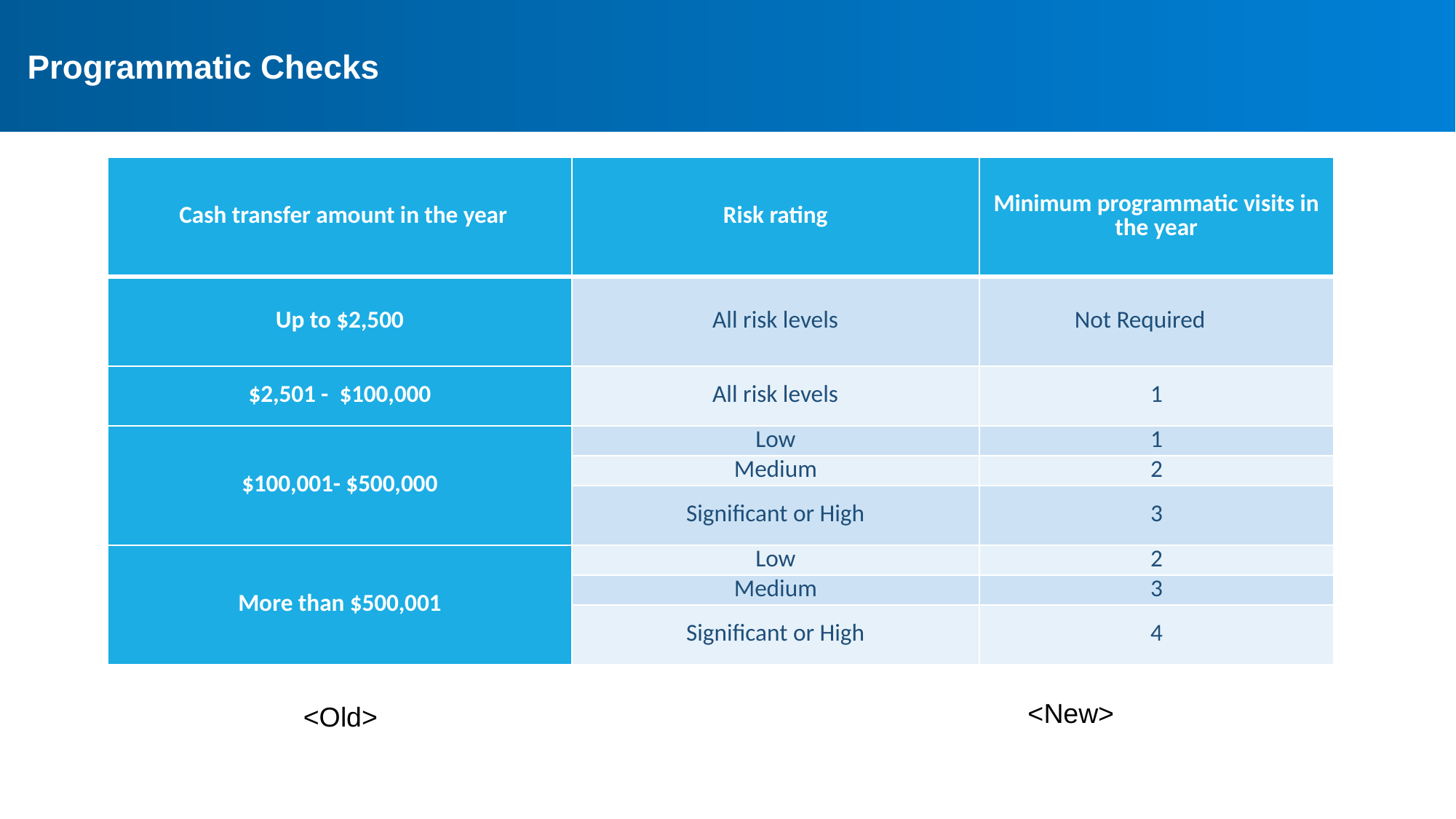

# Programmatic Checks
| Cash transfer amount in the year | Risk rating | Minimum programmatic visits in the year |
| --- | --- | --- |
| Up to $2,500 | All risk levels | Not Required |
| $2,501 - $100,000 | All risk levels | 1 |
| $100,001- $500,000 | Low | 1 |
|  | Medium | 2 |
|  | Significant or High | 3 |
| More than $500,001 | Low | 2 |
|  | Medium | 3 |
|  | Significant or High | 4 |
<New>
<Old>